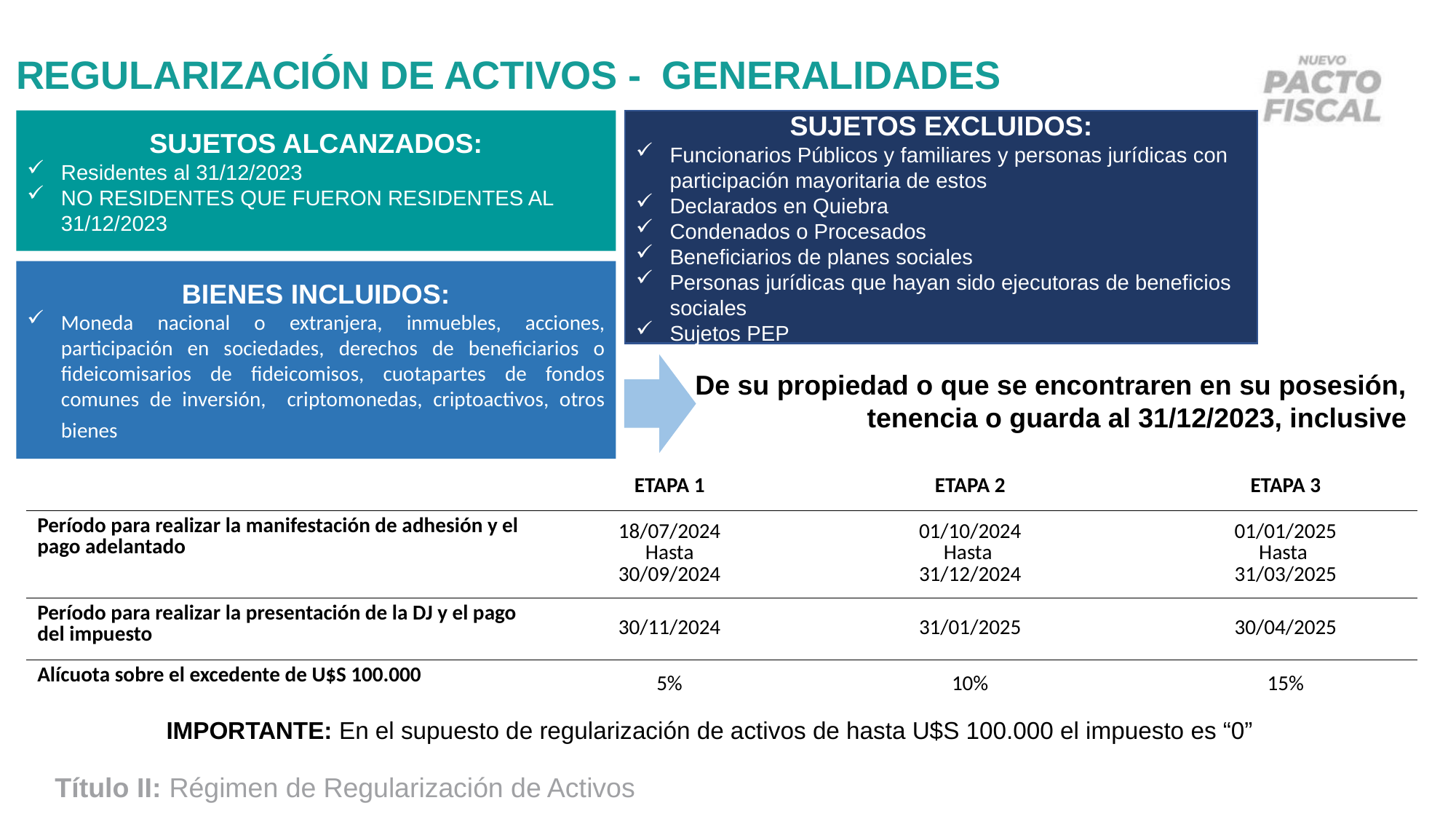

REGULARIZACIÓN DE ACTIVOS -  GENERALIDADES
SUJETOS ALCANZADOS:
Residentes al 31/12/2023
NO RESIDENTES QUE FUERON RESIDENTES AL 31/12/2023
SUJETOS EXCLUIDOS:
Funcionarios Públicos y familiares y personas jurídicas con participación mayoritaria de estos
Declarados en Quiebra
Condenados o Procesados
Beneficiarios de planes sociales
Personas jurídicas que hayan sido ejecutoras de beneficios sociales
Sujetos PEP
BIENES INCLUIDOS:
Moneda nacional o extranjera, inmuebles, acciones, participación en sociedades, derechos de beneficiarios o fideicomisarios de fideicomisos, cuotapartes de fondos comunes de inversión,  criptomonedas, criptoactivos, otros bienes

De su propiedad o que se encontraren en su posesión, tenencia o guarda al 31/12/2023, inclusive

|  | ETAPA 1 | ETAPA 2 | ETAPA 3 |
| --- | --- | --- | --- |
| Período para realizar la manifestación de adhesión y el pago adelantado | 18/07/2024 Hasta 30/09/2024 | 01/10/2024 Hasta 31/12/2024 | 01/01/2025 Hasta 31/03/2025 |
| Período para realizar la presentación de la DJ y el pago del impuesto | 30/11/2024 | 31/01/2025 | 30/04/2025 |
| Alícuota sobre el excedente de U$S 100.000 | 5% | 10% | 15% |
IMPORTANTE: En el supuesto de regularización de activos de hasta U$S 100.000 el impuesto es “0”
Título II: Régimen de Regularización de Activos